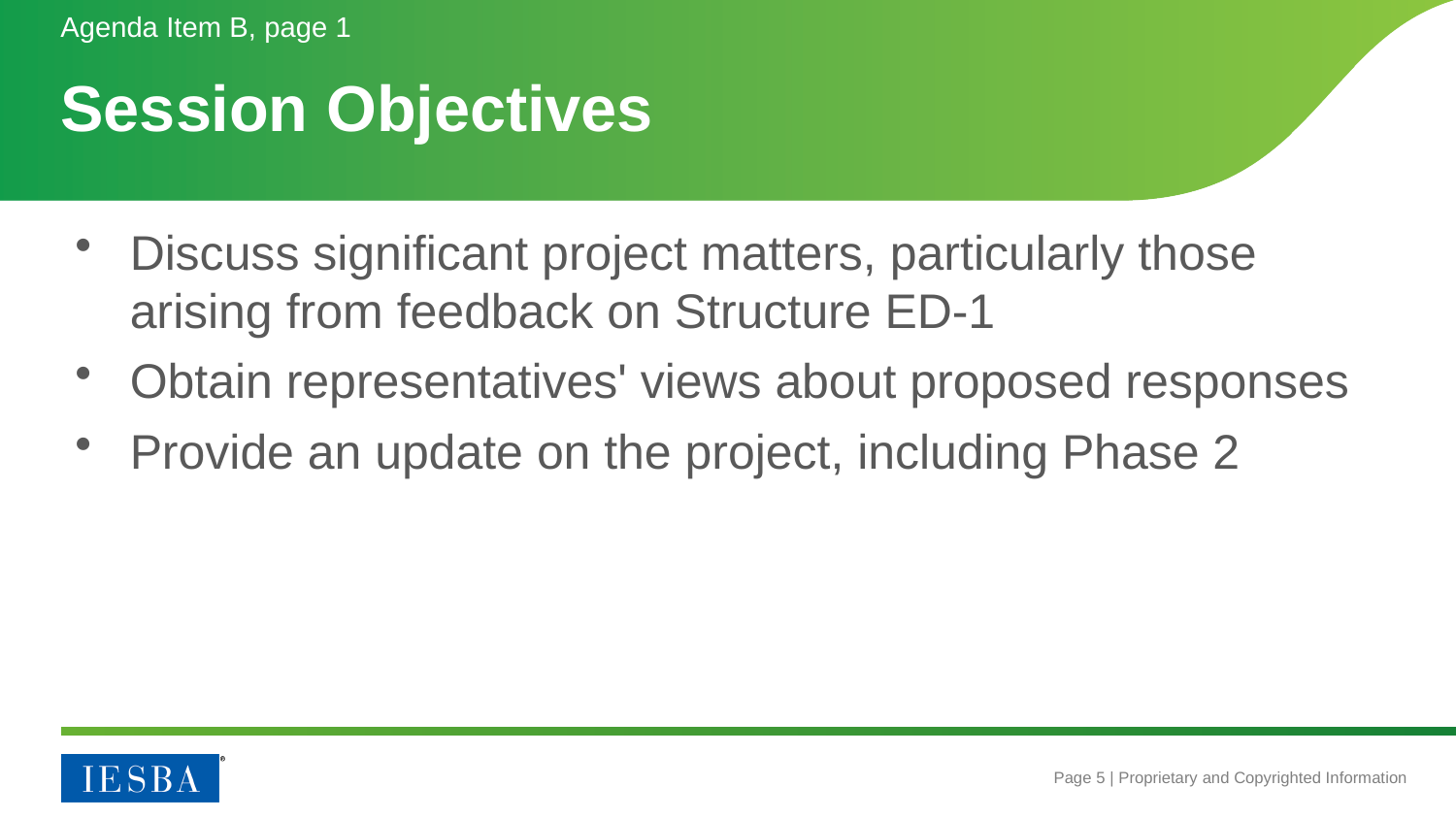

Agenda Item B, page 1
# Session Objectives
Discuss significant project matters, particularly those arising from feedback on Structure ED-1
Obtain representatives' views about proposed responses
Provide an update on the project, including Phase 2